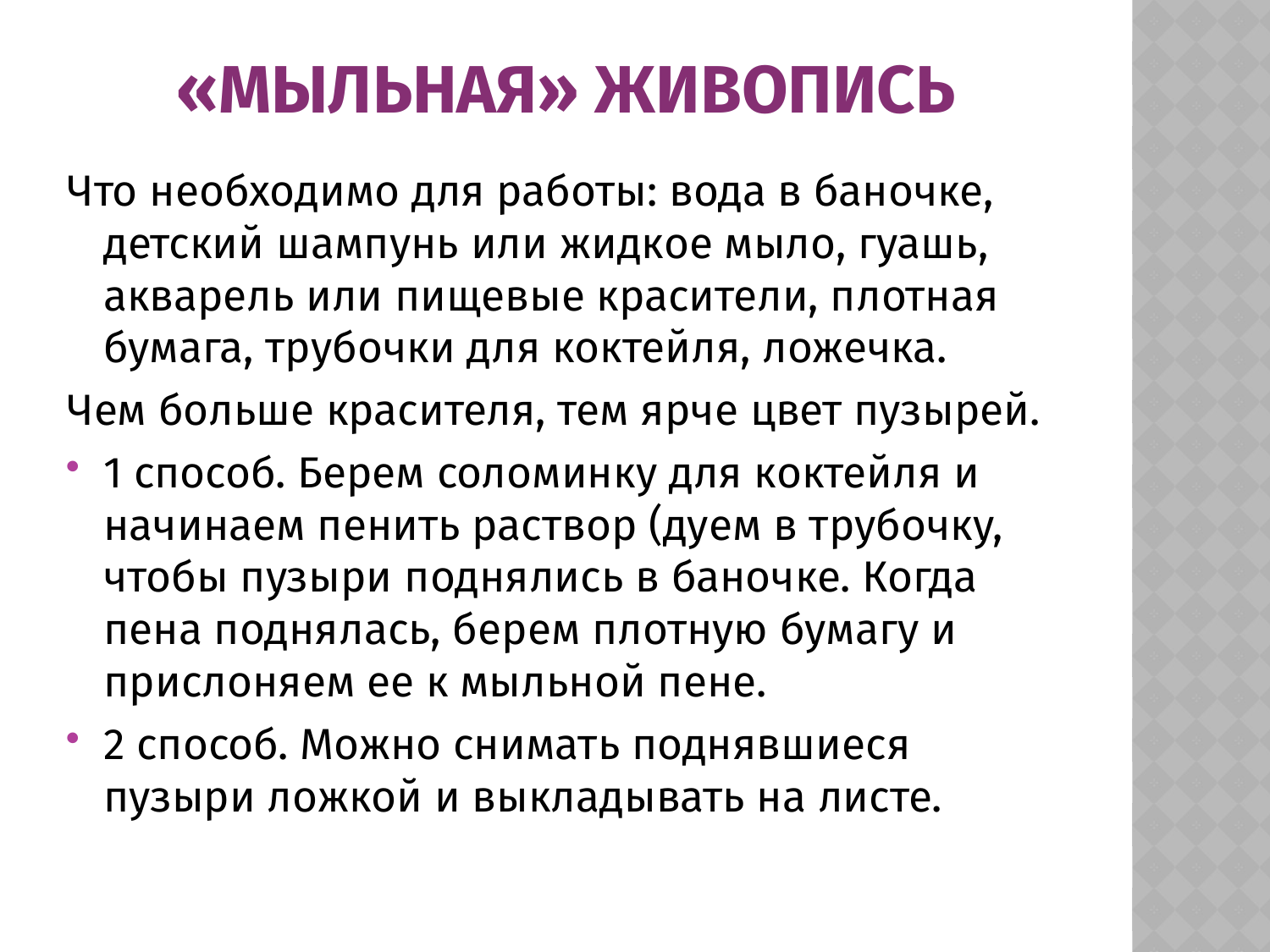

# «Мыльная» живопись
Что необходимо для работы: вода в баночке, детский шампунь или жидкое мыло, гуашь, акварель или пищевые красители, плотная бумага, трубочки для коктейля, ложечка.
Чем больше красителя, тем ярче цвет пузырей.
1 способ. Берем соломинку для коктейля и начинаем пенить раствор (дуем в трубочку, чтобы пузыри поднялись в баночке. Когда пена поднялась, берем плотную бумагу и прислоняем ее к мыльной пене.
2 способ. Можно снимать поднявшиеся пузыри ложкой и выкладывать на листе.